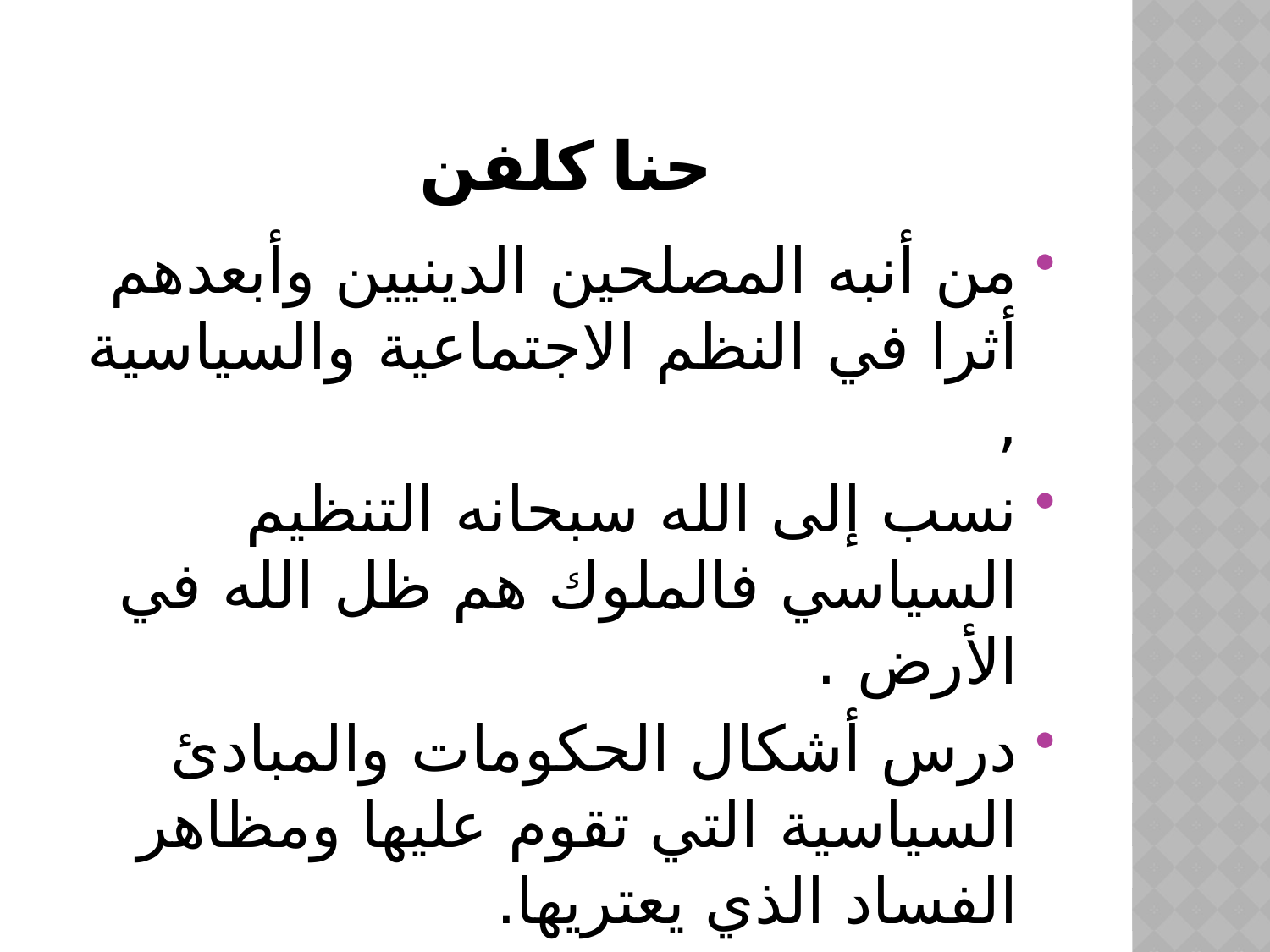

# حنا كلفن
من أنبه المصلحين الدينيين وأبعدهم أثرا في النظم الاجتماعية والسياسية ,
نسب إلى الله سبحانه التنظيم السياسي فالملوك هم ظل الله في الأرض .
درس أشكال الحكومات والمبادئ السياسية التي تقوم عليها ومظاهر الفساد الذي يعتريها.
عارض فكرة ”المصلح  زونجل ”وهي العمل على اندماج الكنيسة والدولة في نظام واحد .